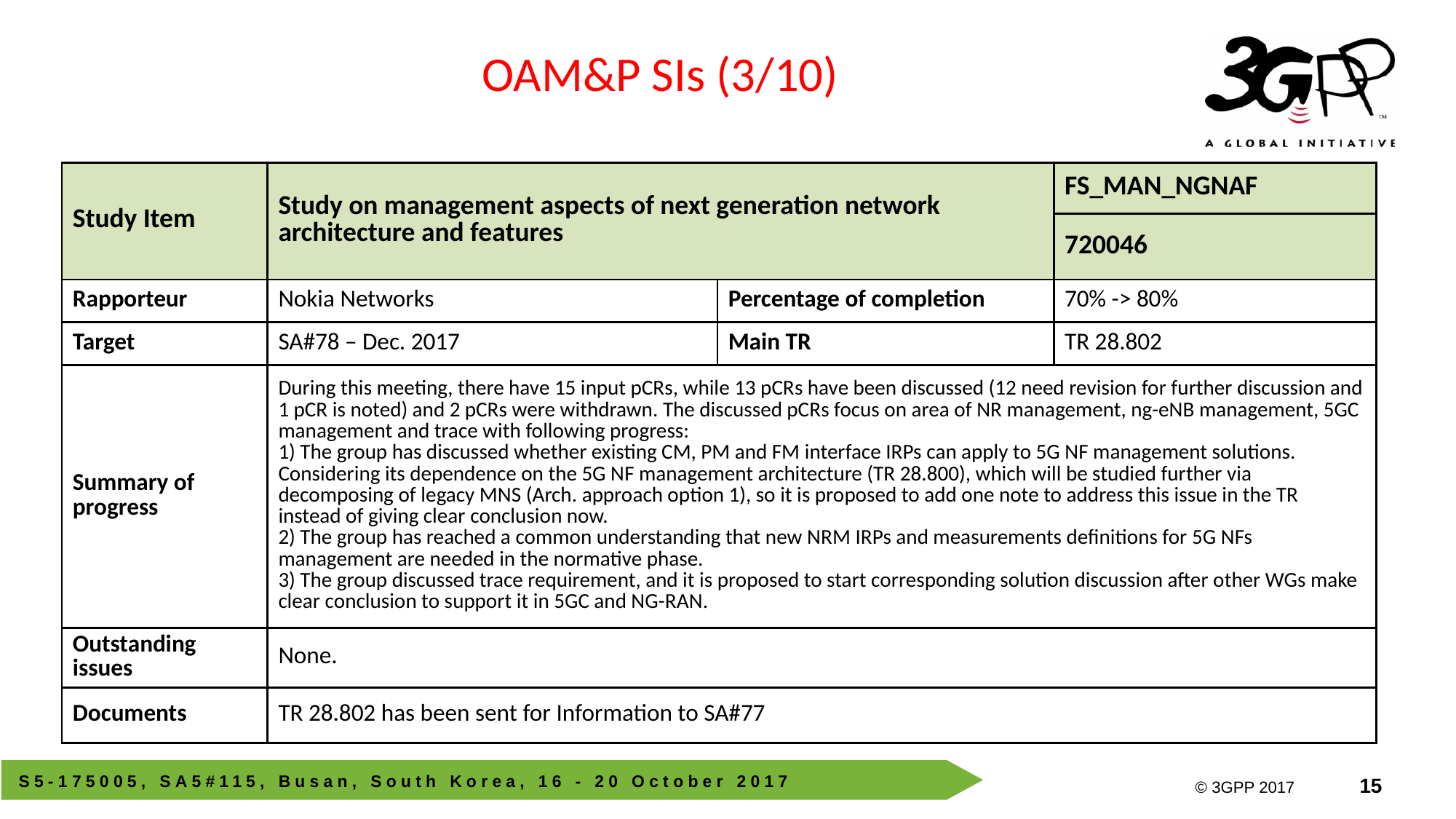

OAM&P SIs (3/10)
| Study Item | Study on management aspects of next generation network architecture and features |  | FS\_MAN\_NGNAF |
| --- | --- | --- | --- |
|  |  |  | 720046 |
| Rapporteur | Nokia Networks | Percentage of completion | 70% -> 80% |
| Target | SA#78 – Dec. 2017 | Main TR | TR 28.802 |
| Summary of progress | During this meeting, there have 15 input pCRs, while 13 pCRs have been discussed (12 need revision for further discussion and 1 pCR is noted) and 2 pCRs were withdrawn. The discussed pCRs focus on area of NR management, ng-eNB management, 5GC management and trace with following progress: 1) The group has discussed whether existing CM, PM and FM interface IRPs can apply to 5G NF management solutions. Considering its dependence on the 5G NF management architecture (TR 28.800), which will be studied further via decomposing of legacy MNS (Arch. approach option 1), so it is proposed to add one note to address this issue in the TR instead of giving clear conclusion now. 2) The group has reached a common understanding that new NRM IRPs and measurements definitions for 5G NFs management are needed in the normative phase. 3) The group discussed trace requirement, and it is proposed to start corresponding solution discussion after other WGs make clear conclusion to support it in 5GC and NG-RAN. |  |  |
| Outstanding issues | None. |  |  |
| Documents | TR 28.802 has been sent for Information to SA#77 |  |  |